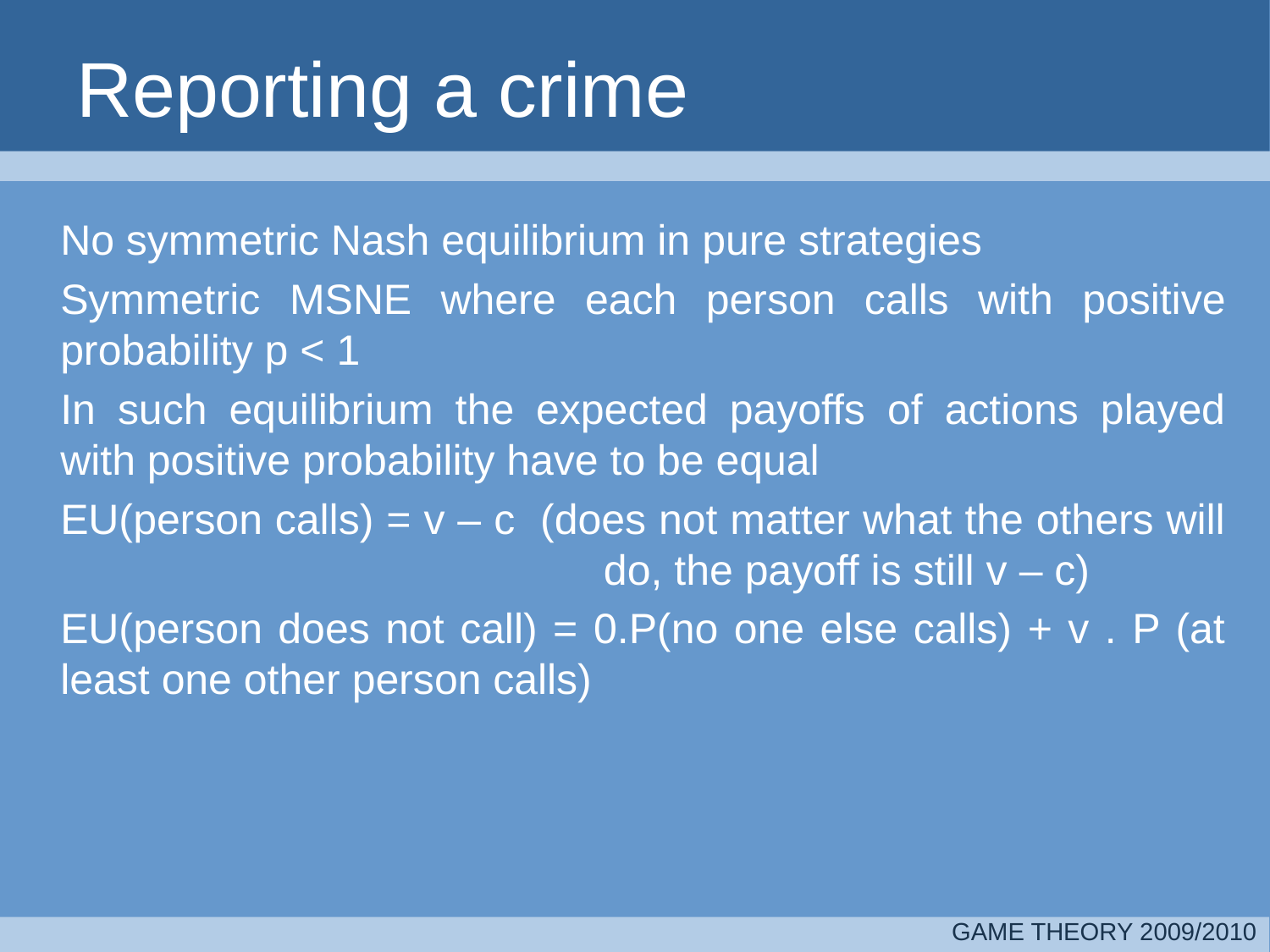

# Reporting a crime
	No symmetric Nash equilibrium in pure strategies
	Symmetric MSNE where each person calls with positive probability p < 1
	In such equilibrium the expected payoffs of actions played with positive probability have to be equal
	EU(person calls) = v – c  (does not matter what the others will 				   do, the payoff is still v – c)
	EU(person does not call) = 0.P(no one else calls) + v . P (at least one other person calls)

GAME THEORY 2009/2010